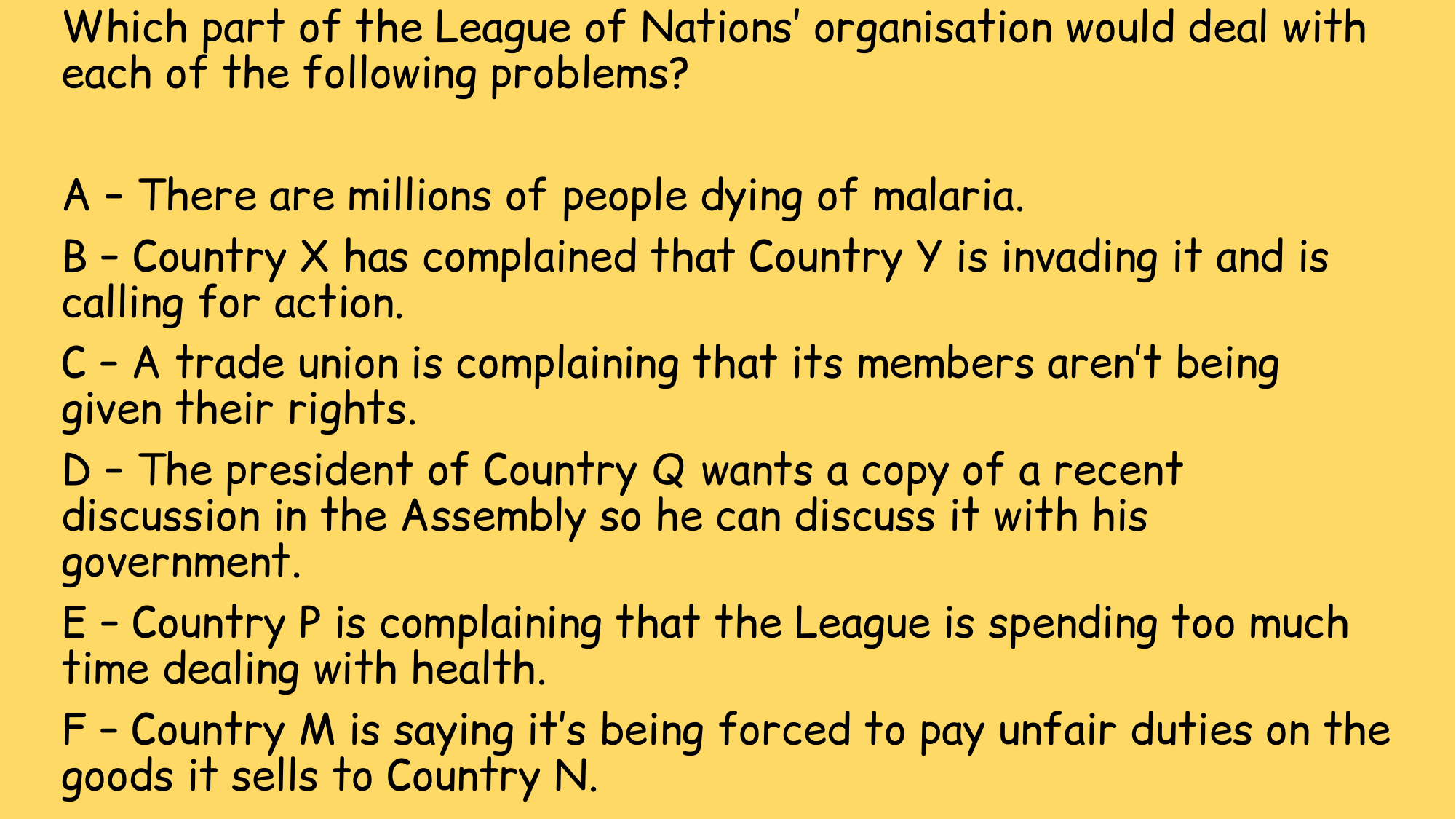

Which part of the League of Nations’ organisation would deal with each of the following problems?

A – There are millions of people dying of malaria.
B – Country X has complained that Country Y is invading it and is calling for action.
C – A trade union is complaining that its members aren’t being given their rights.
D – The president of Country Q wants a copy of a recent discussion in the Assembly so he can discuss it with his government.
E – Country P is complaining that the League is spending too much time dealing with health.
F – Country M is saying it’s being forced to pay unfair duties on the goods it sells to Country N.